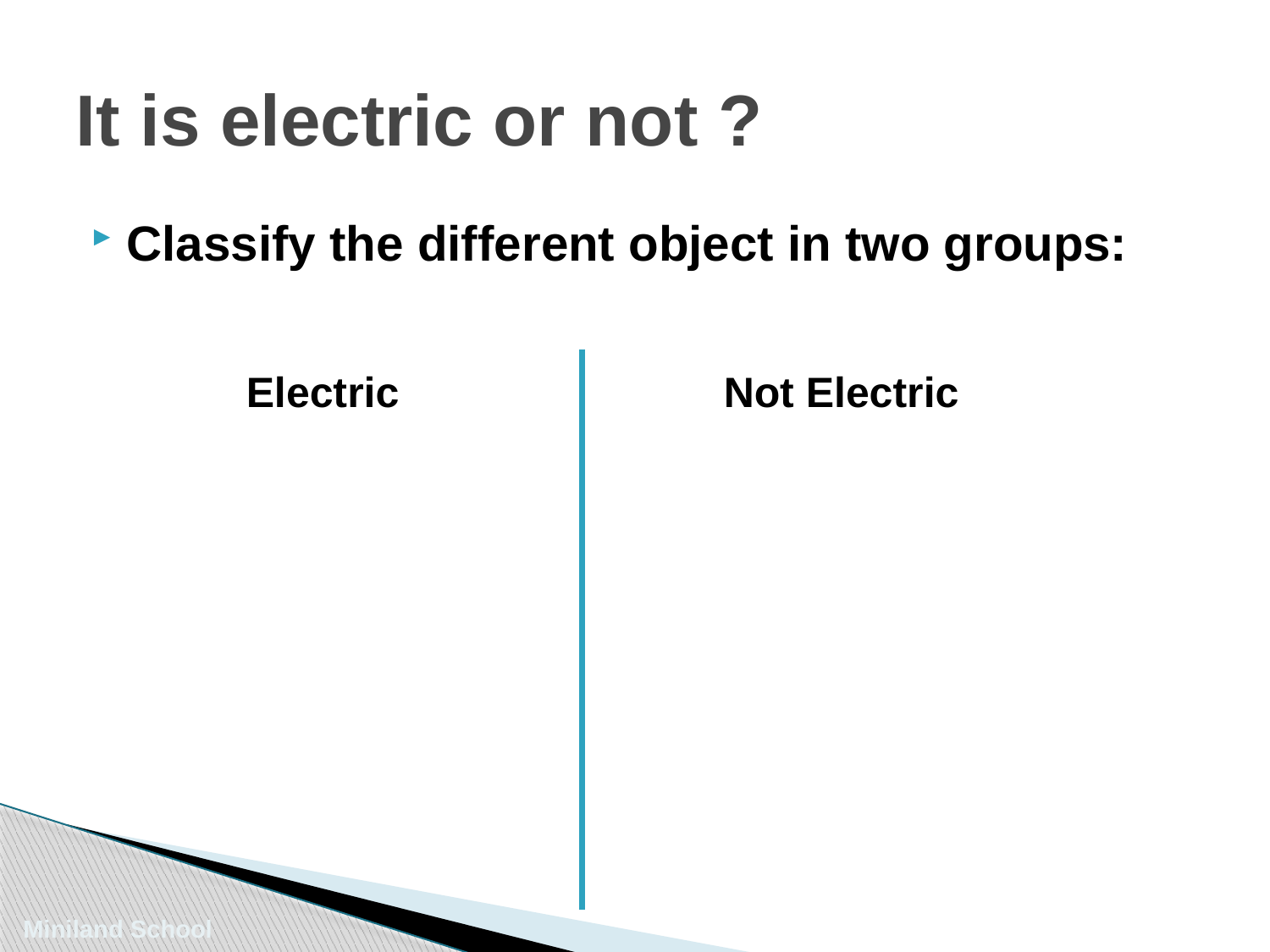

# It is electric or not ?
Classify the different object in two groups:
Electric
Not Electric